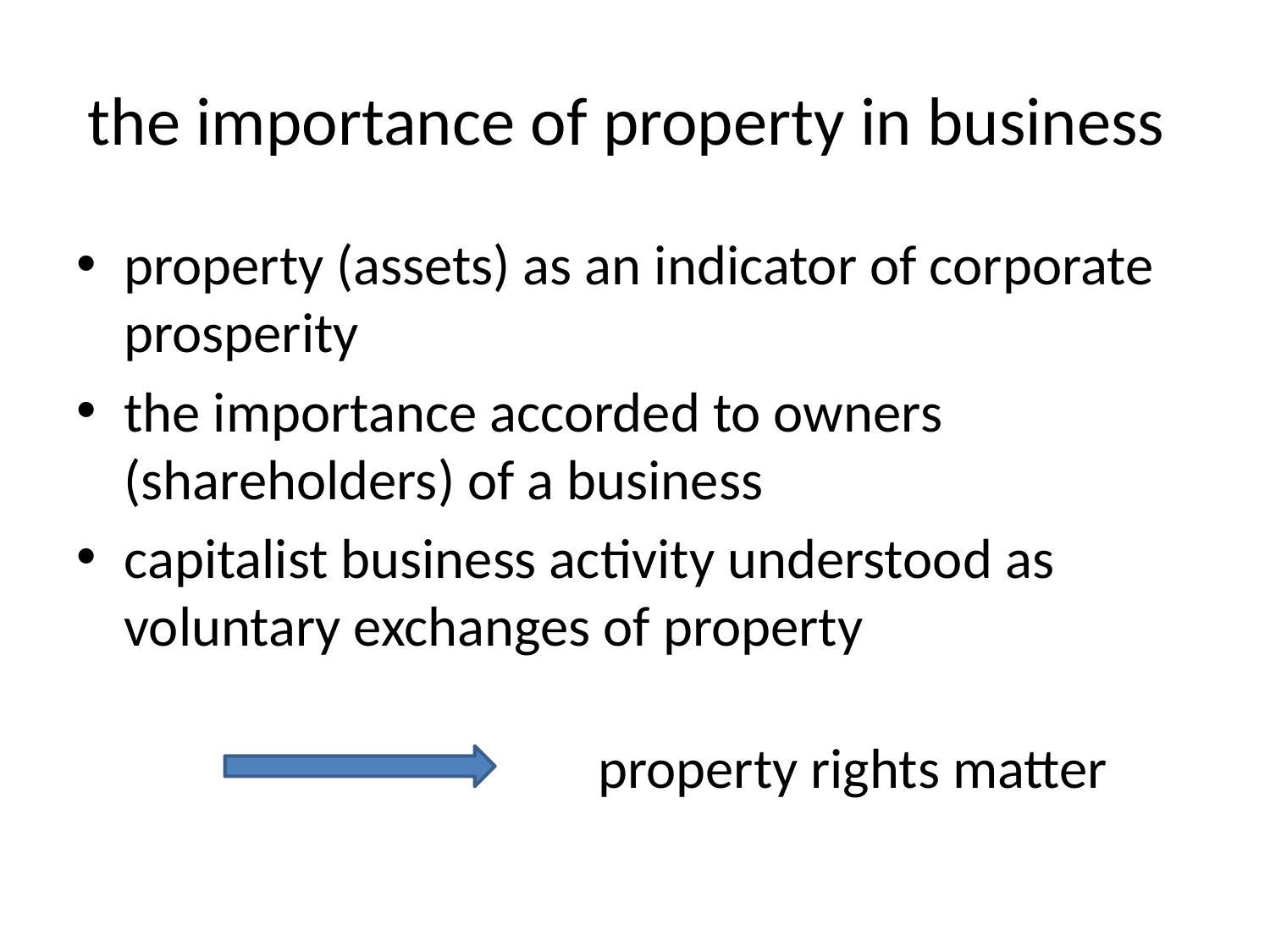

# the importance of property in business
property (assets) as an indicator of corporate prosperity
the importance accorded to owners (shareholders) of a business
capitalist business activity understood as voluntary exchanges of property
property rights matter